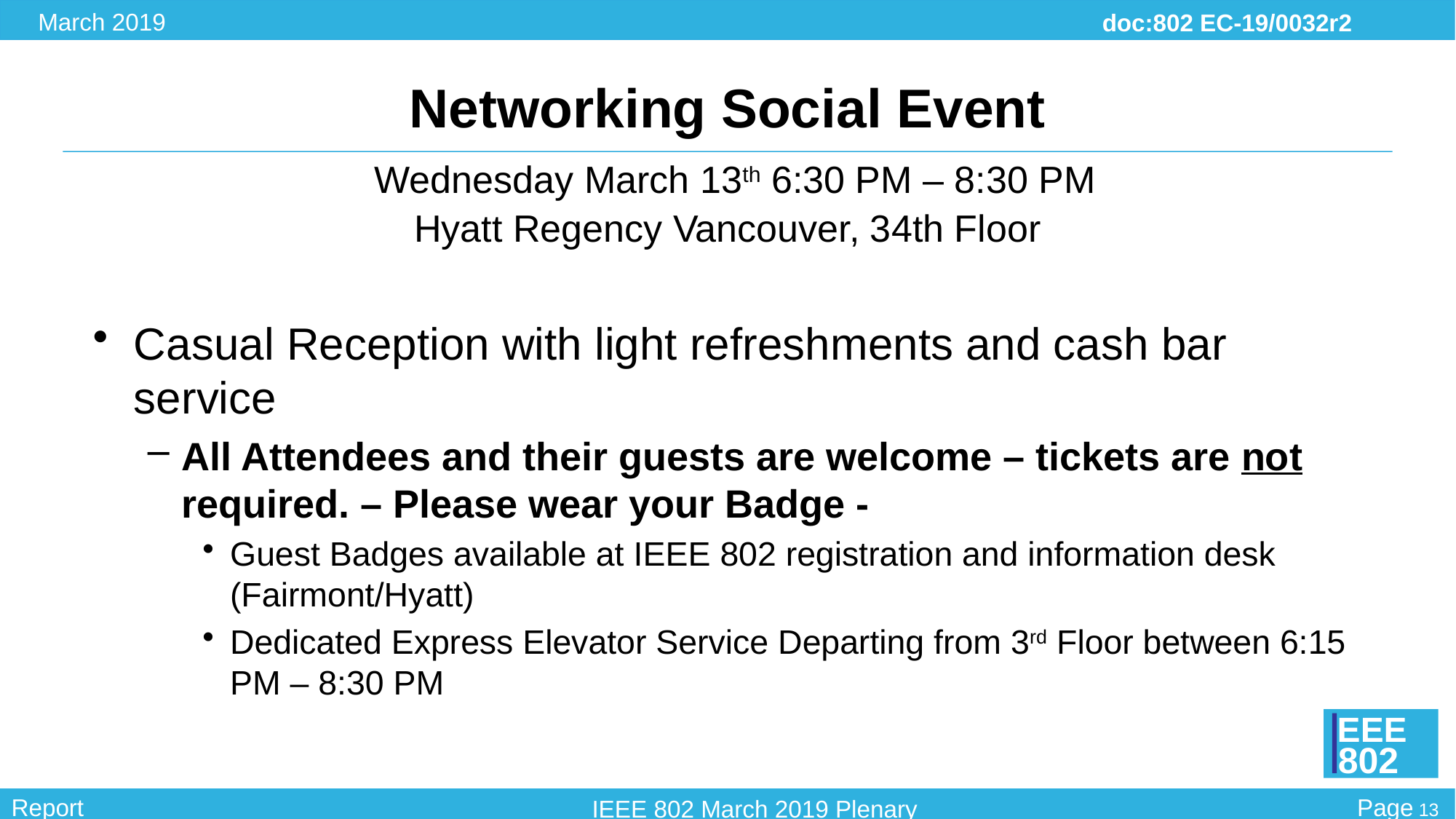

# Networking Social Event Wednesday March 13th 6:30 PM – 8:30 PM Hyatt Regency Vancouver, 34th Floor
Casual Reception with light refreshments and cash bar service
All Attendees and their guests are welcome – tickets are not required. – Please wear your Badge -
Guest Badges available at IEEE 802 registration and information desk (Fairmont/Hyatt)
Dedicated Express Elevator Service Departing from 3rd Floor between 6:15 PM – 8:30 PM